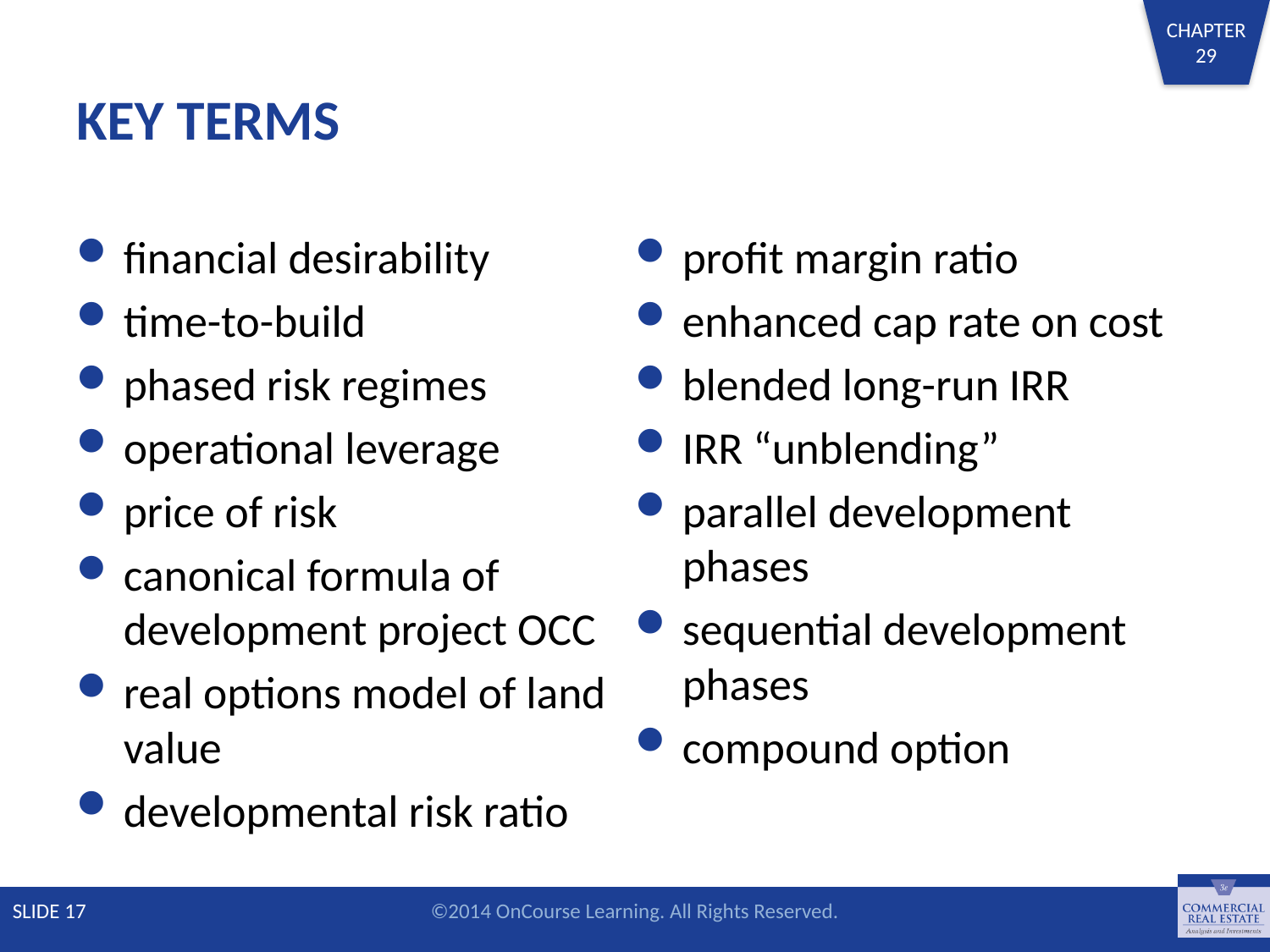

# KEY TERMS
financial desirability
time-to-build
phased risk regimes
operational leverage
price of risk
canonical formula of development project OCC
real options model of land value
developmental risk ratio
profit margin ratio
enhanced cap rate on cost
blended long-run IRR
IRR “unblending”
parallel development phases
sequential development phases
compound option
SLIDE 17